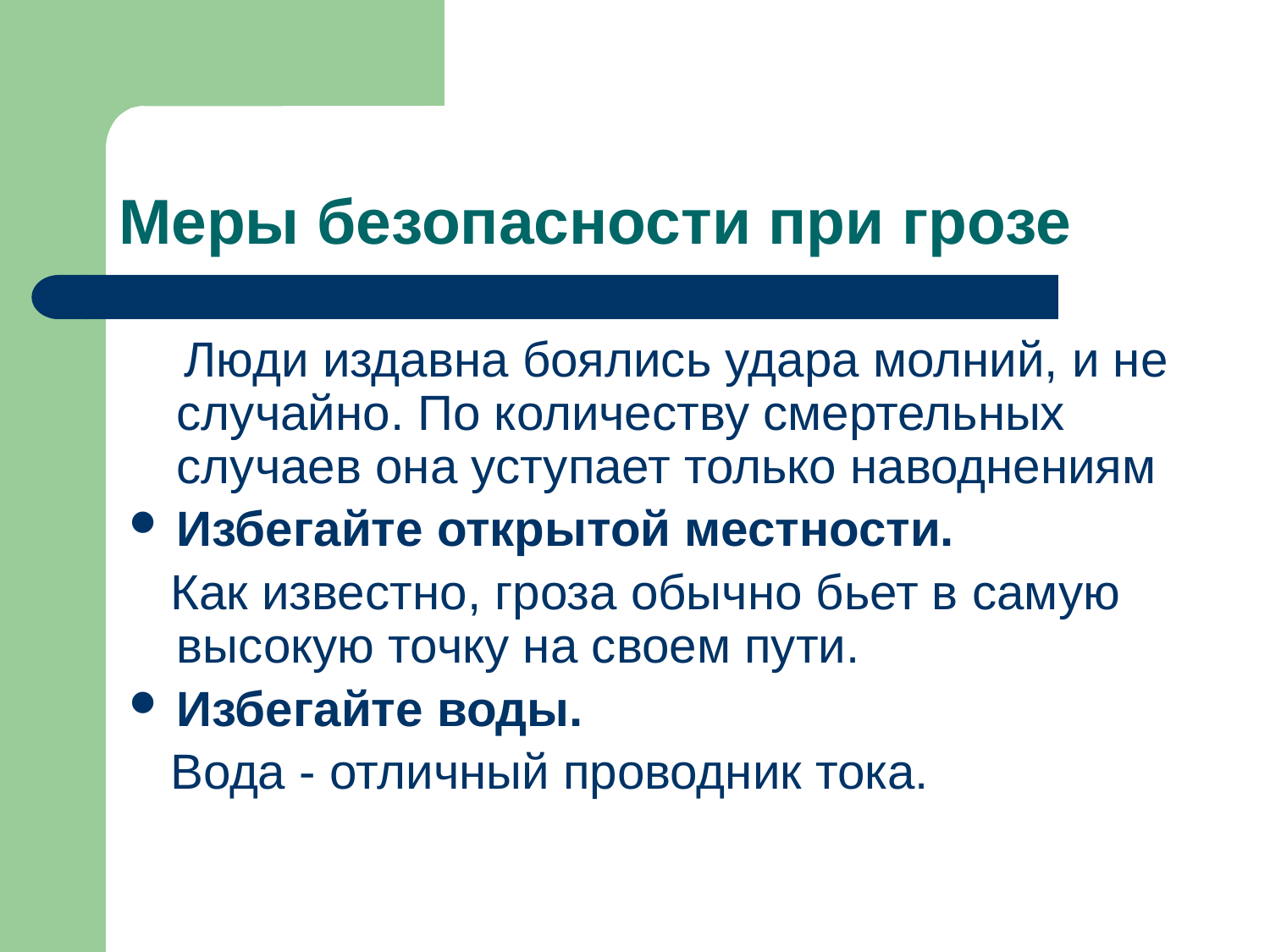

# Меры безопасности при грозе
    Люди издавна боялись удара молний, и не случайно. По количеству смертельных случаев она уступает только наводнениям
Избегайте открытой местности.
   Как известно, гроза обычно бьет в самую высокую точку на своем пути.
Избегайте воды.
   Вода - отличный проводник тока.